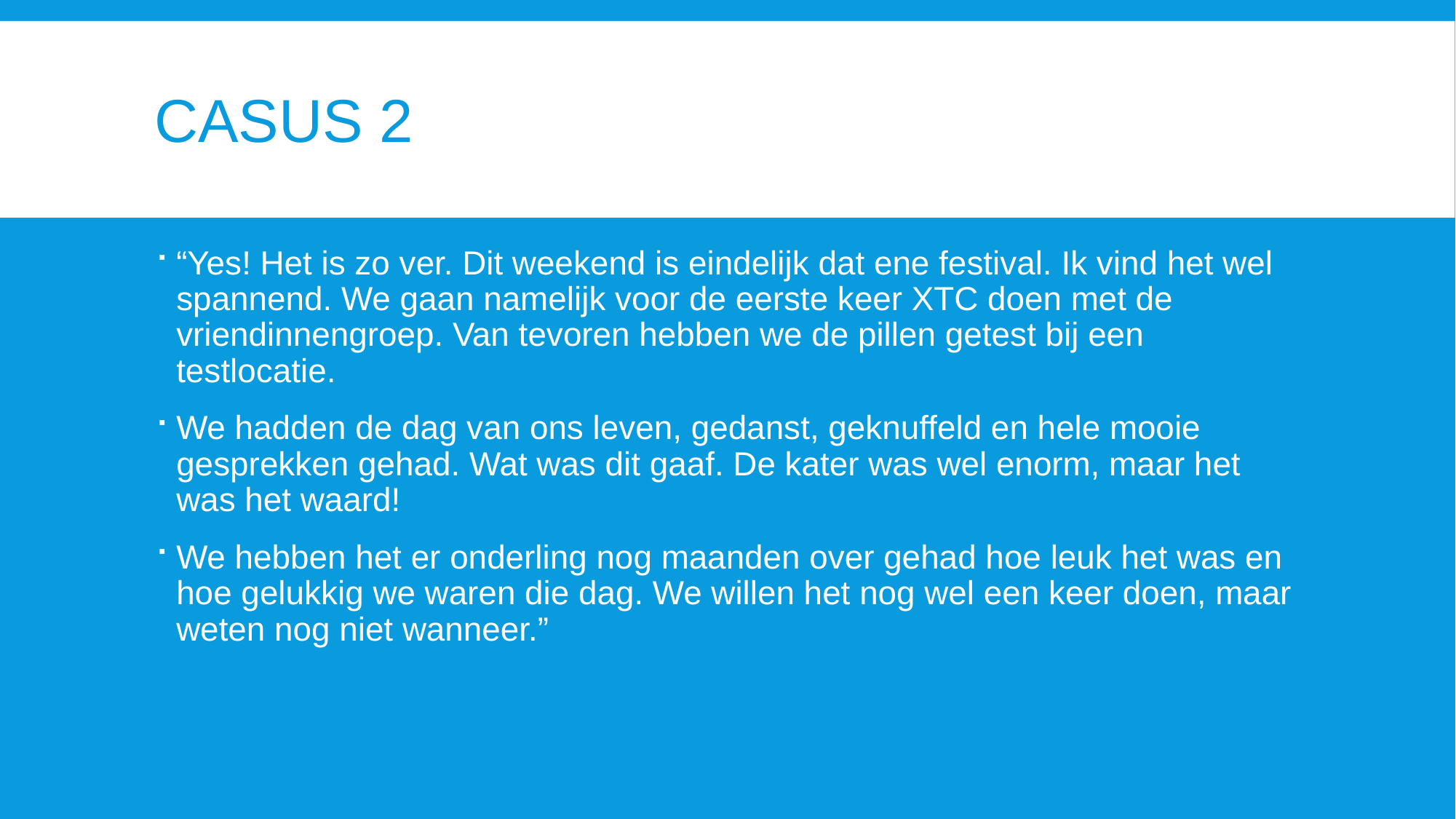

# Casus 2
“Yes! Het is zo ver. Dit weekend is eindelijk dat ene festival. Ik vind het wel spannend. We gaan namelijk voor de eerste keer XTC doen met de vriendinnengroep. Van tevoren hebben we de pillen getest bij een testlocatie.
We hadden de dag van ons leven, gedanst, geknuffeld en hele mooie gesprekken gehad. Wat was dit gaaf. De kater was wel enorm, maar het was het waard!
We hebben het er onderling nog maanden over gehad hoe leuk het was en hoe gelukkig we waren die dag. We willen het nog wel een keer doen, maar weten nog niet wanneer.”